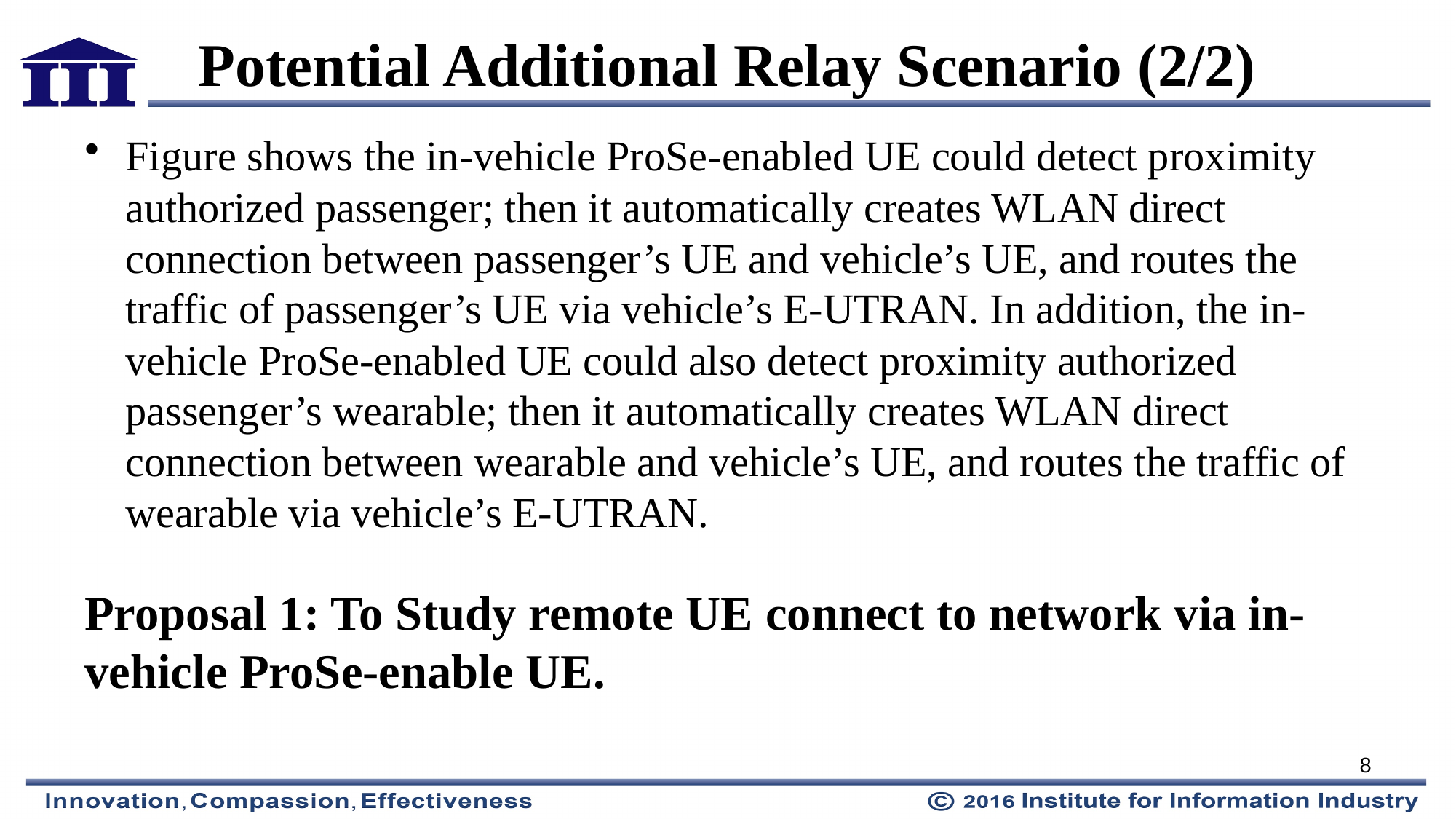

# Potential Additional Relay Scenario (2/2)
Figure shows the in-vehicle ProSe-enabled UE could detect proximity authorized passenger; then it automatically creates WLAN direct connection between passenger’s UE and vehicle’s UE, and routes the traffic of passenger’s UE via vehicle’s E-UTRAN. In addition, the in-vehicle ProSe-enabled UE could also detect proximity authorized passenger’s wearable; then it automatically creates WLAN direct connection between wearable and vehicle’s UE, and routes the traffic of wearable via vehicle’s E-UTRAN.
Proposal 1: To Study remote UE connect to network via in-vehicle ProSe-enable UE.
8